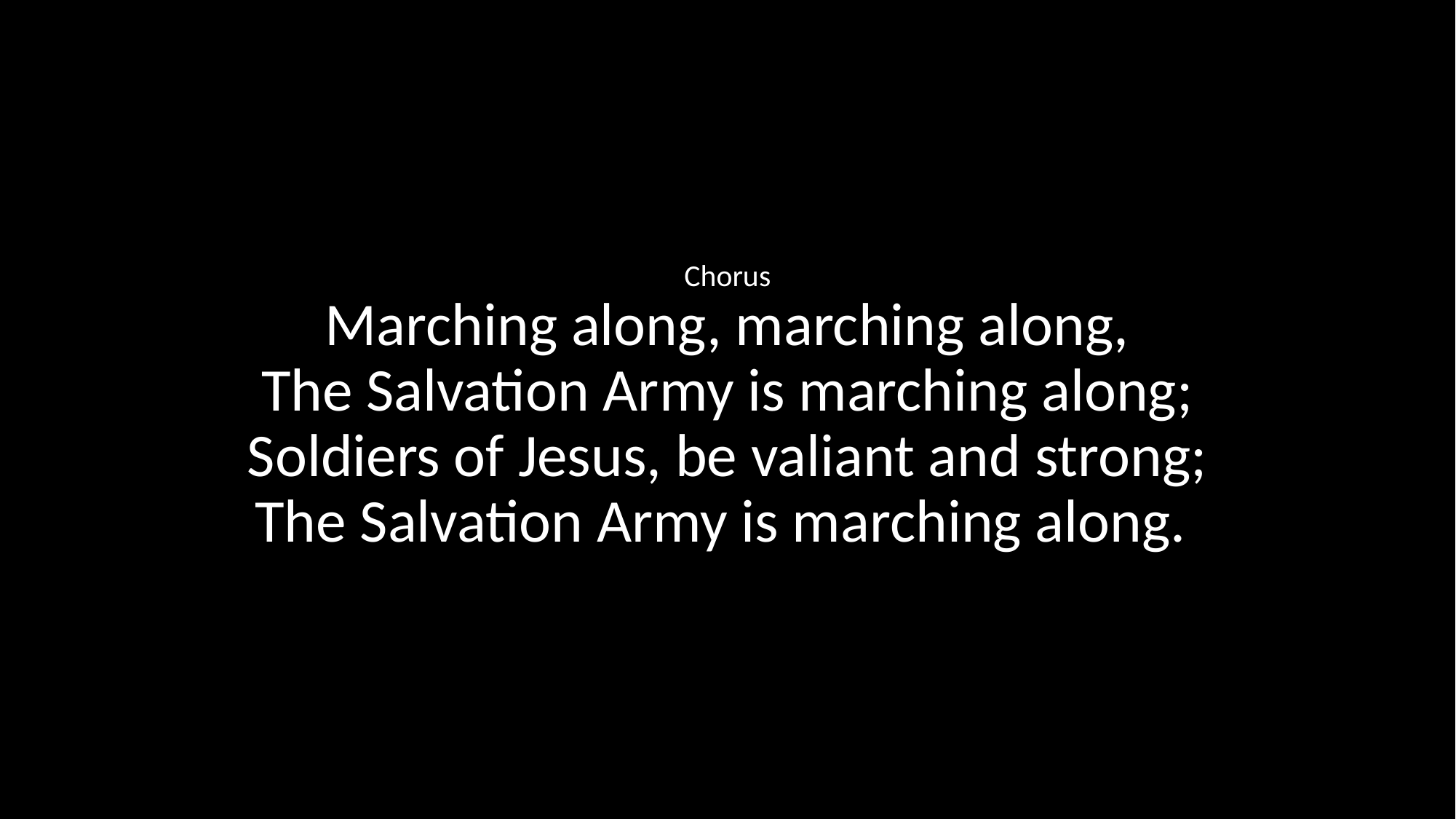

Chorus
Marching along, marching along,
The Salvation Army is marching along;
Soldiers of Jesus, be valiant and strong;
The Salvation Army is marching along.